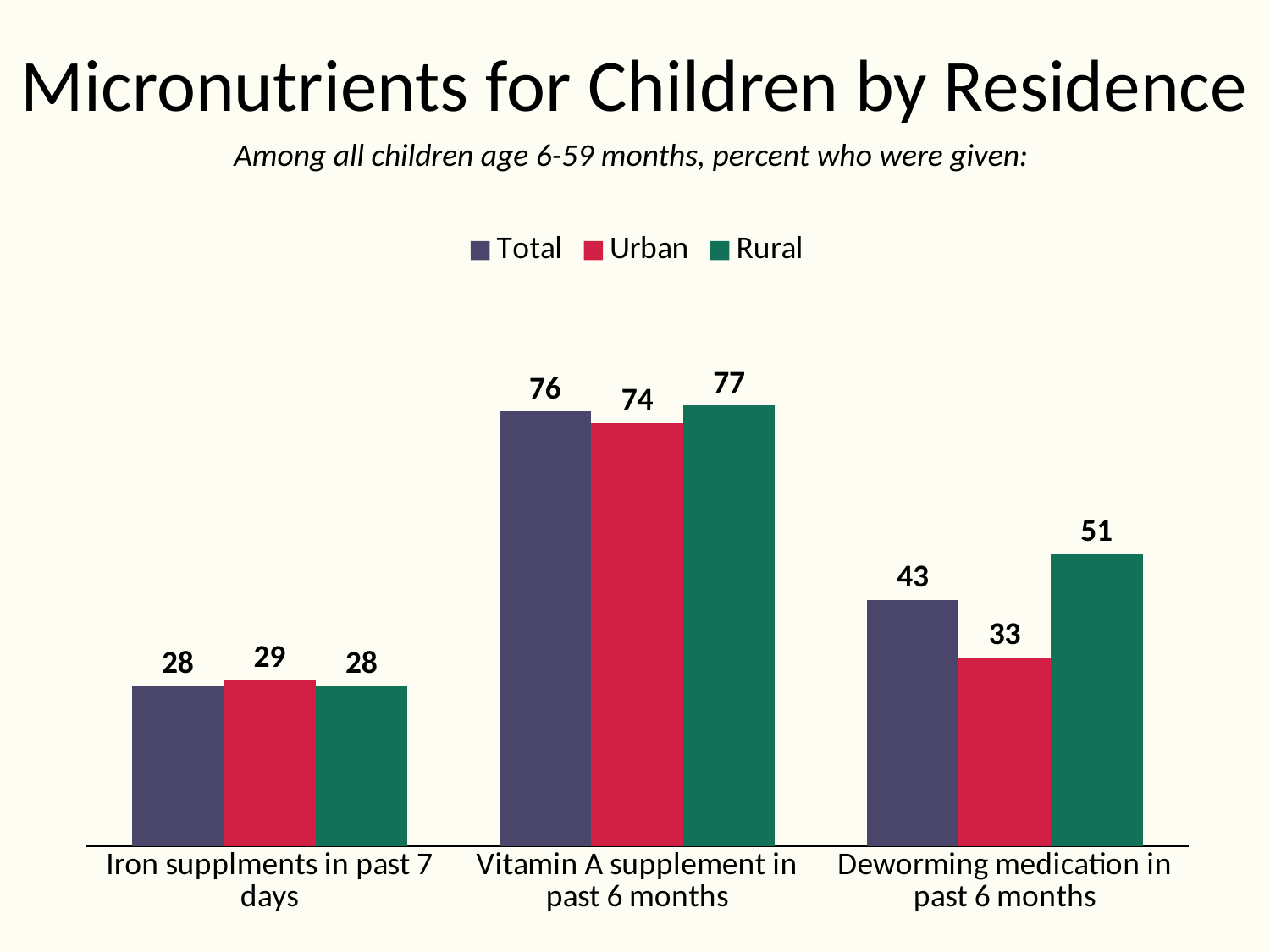

# Micronutrients for Children by Residence
Among all children age 6-59 months, percent who were given:

### Chart

| Category | Total | Urban | Rural |
|---|---|---|---|
| Iron supplments in past 7 days | 28.0 | 29.0 | 28.0 |
| Vitamin A supplement in past 6 months | 76.0 | 74.0 | 77.0 |
| Deworming medication in past 6 months | 43.0 | 33.0 | 51.0 |